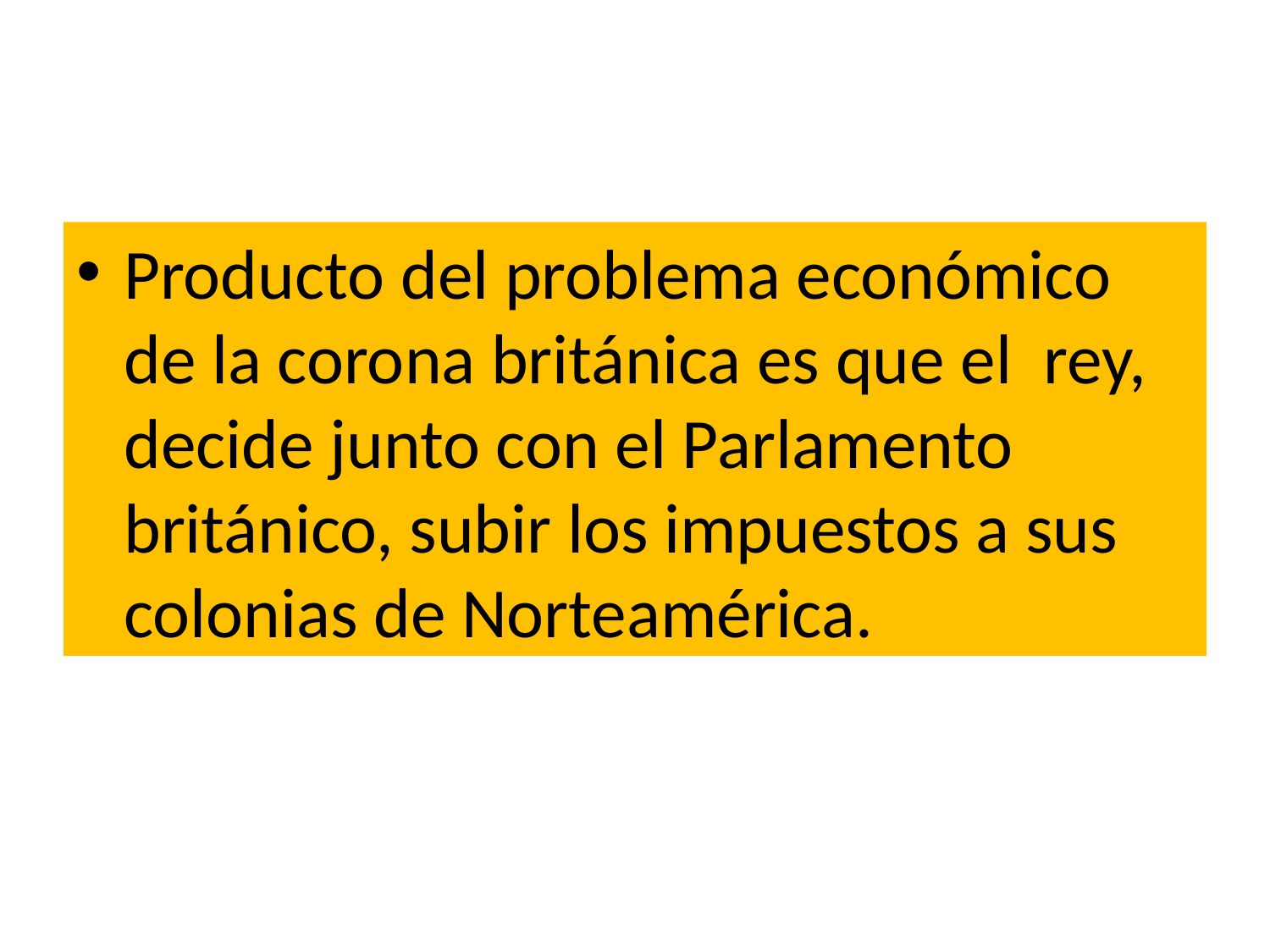

Producto del problema económico de la corona británica es que el  rey, decide junto con el Parlamento británico, subir los impuestos a sus colonias de Norteamérica.